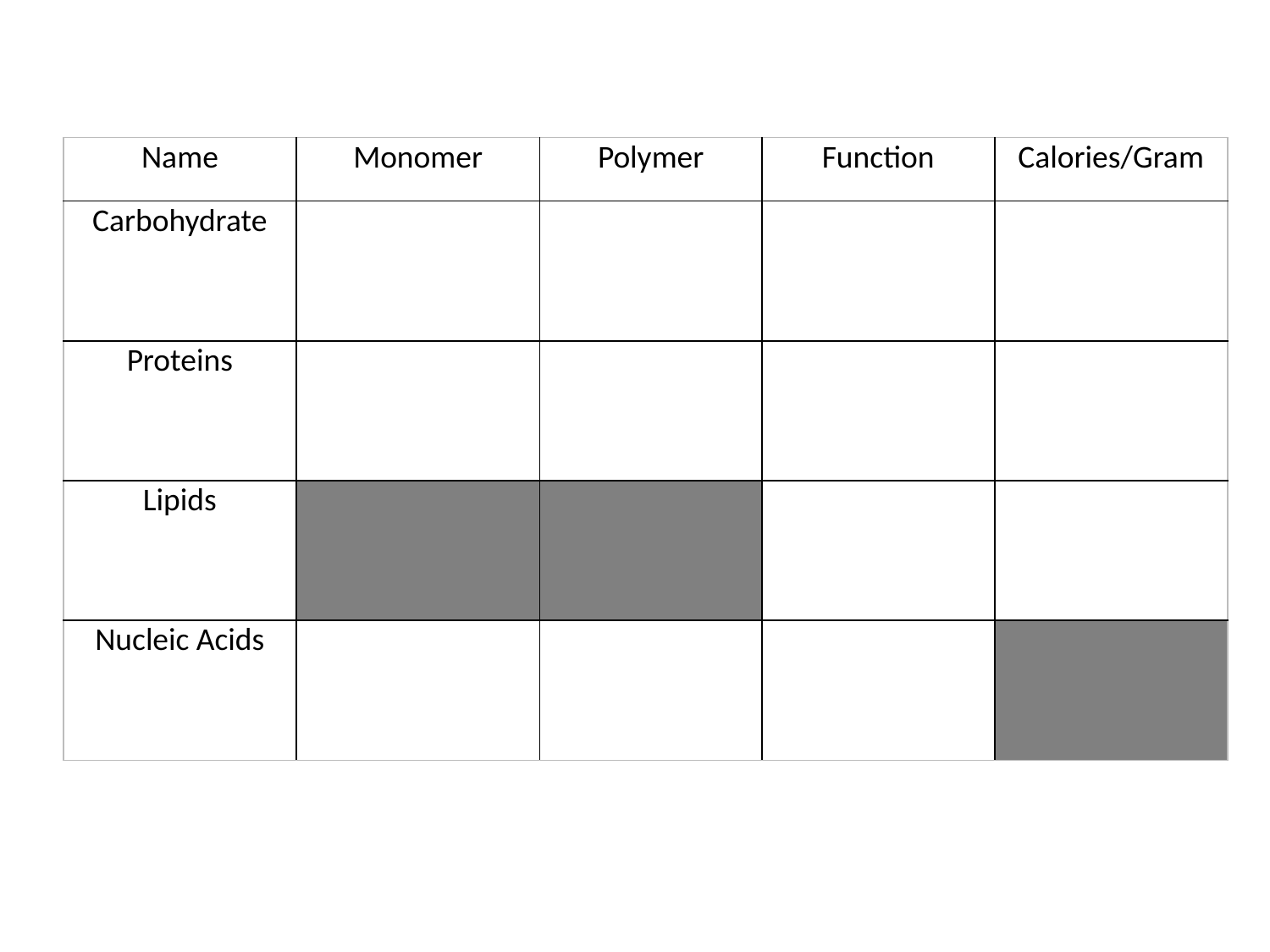

| Name | Monomer | Polymer | Function | Calories/Gram |
| --- | --- | --- | --- | --- |
| Carbohydrate |  |  |  |  |
| Proteins |  |  |  |  |
| Lipids |  |  |  |  |
| Nucleic Acids |  |  |  |  |